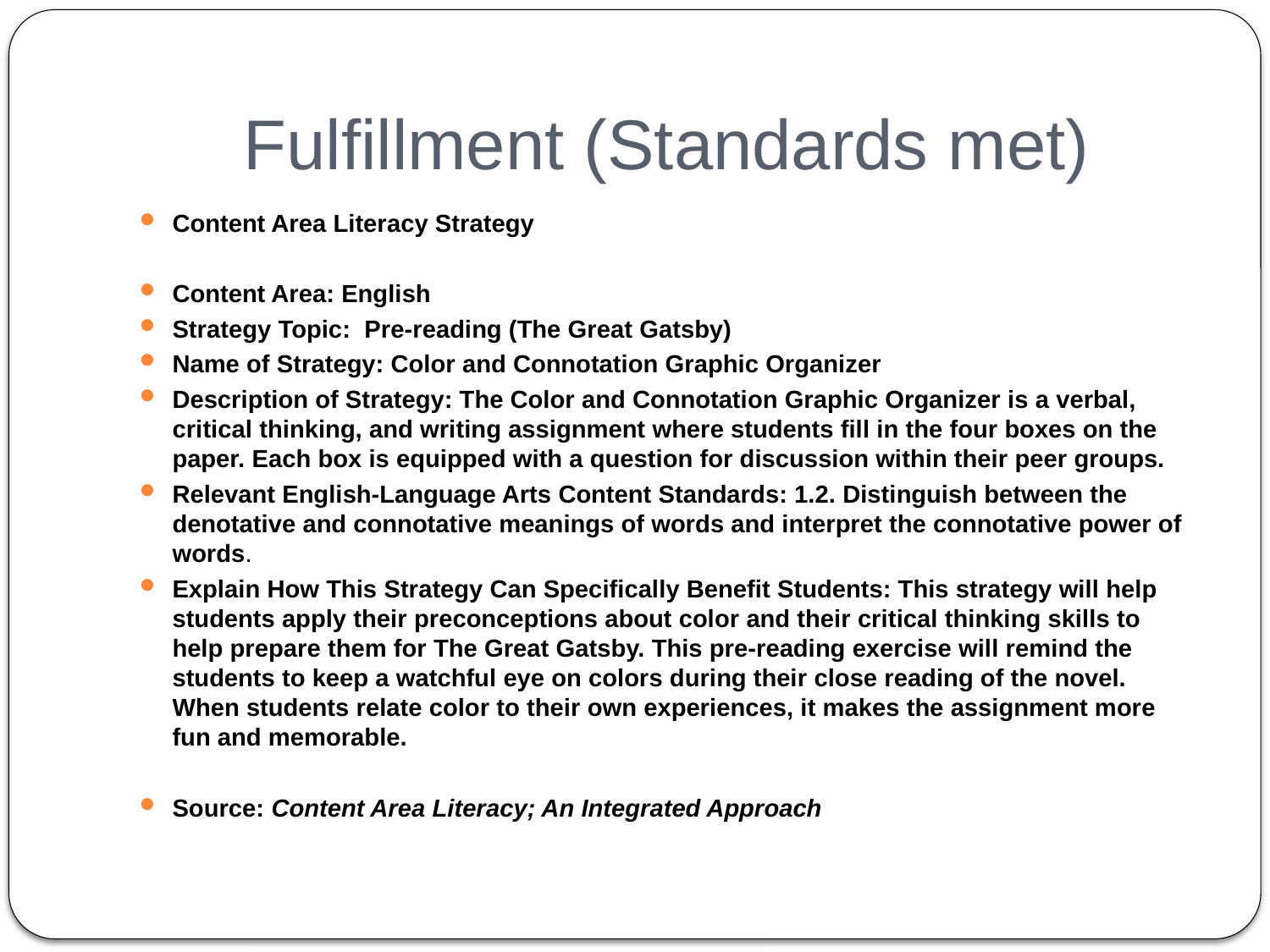

# Fulfillment (Standards met)
Content Area Literacy Strategy

Content Area: English
Strategy Topic:  Pre-reading (The Great Gatsby)
Name of Strategy: Color and Connotation Graphic Organizer
Description of Strategy: The Color and Connotation Graphic Organizer is a verbal, critical thinking, and writing assignment where students fill in the four boxes on the paper. Each box is equipped with a question for discussion within their peer groups.
Relevant English-Language Arts Content Standards: 1.2. Distinguish between the denotative and connotative meanings of words and interpret the connotative power of words.
Explain How This Strategy Can Specifically Benefit Students: This strategy will help students apply their preconceptions about color and their critical thinking skills to help prepare them for The Great Gatsby. This pre-reading exercise will remind the students to keep a watchful eye on colors during their close reading of the novel. When students relate color to their own experiences, it makes the assignment more fun and memorable.

Source: Content Area Literacy; An Integrated Approach